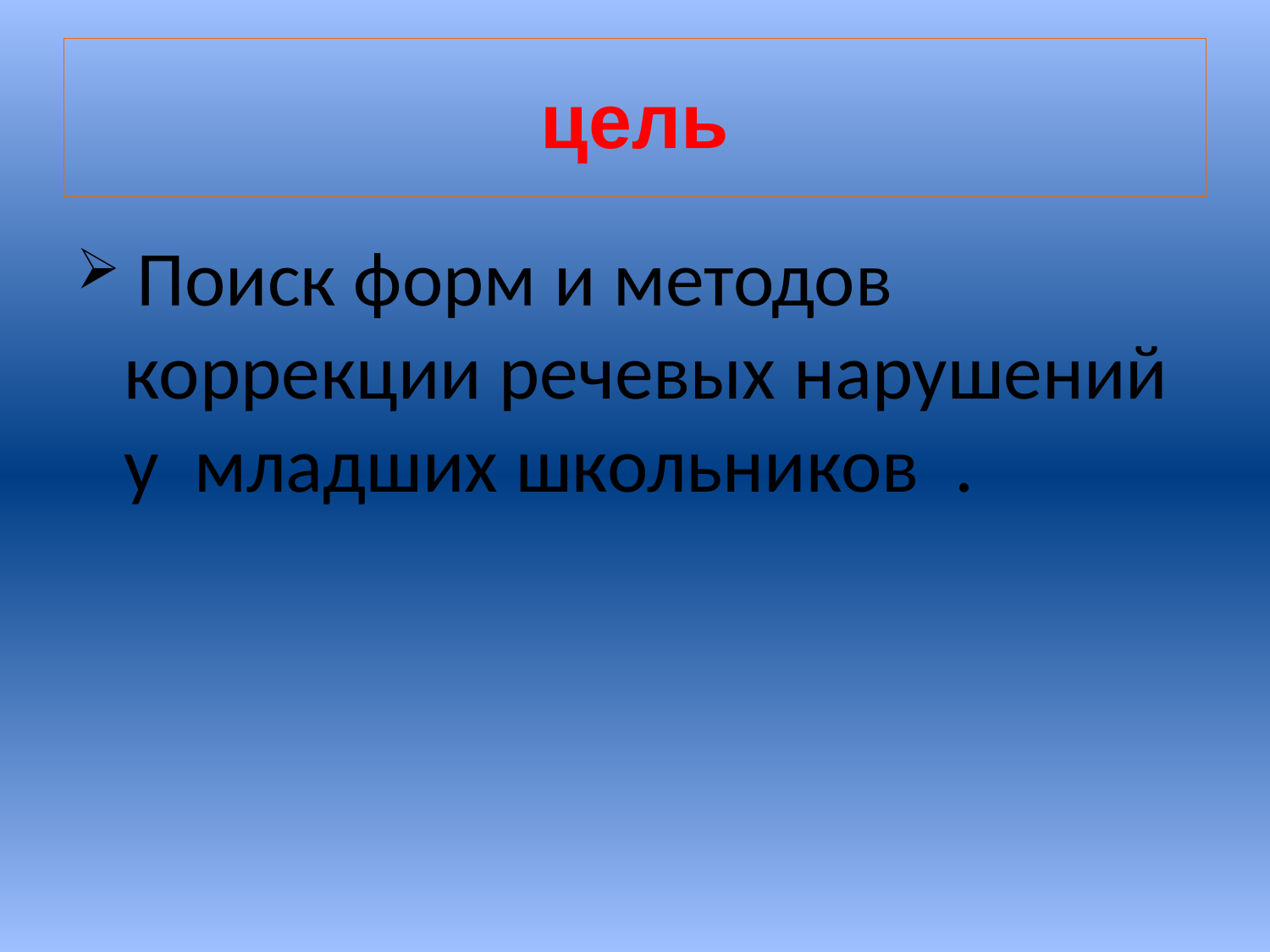

# цель
 Поиск форм и методов коррекции речевых нарушений у  младших школьников  .